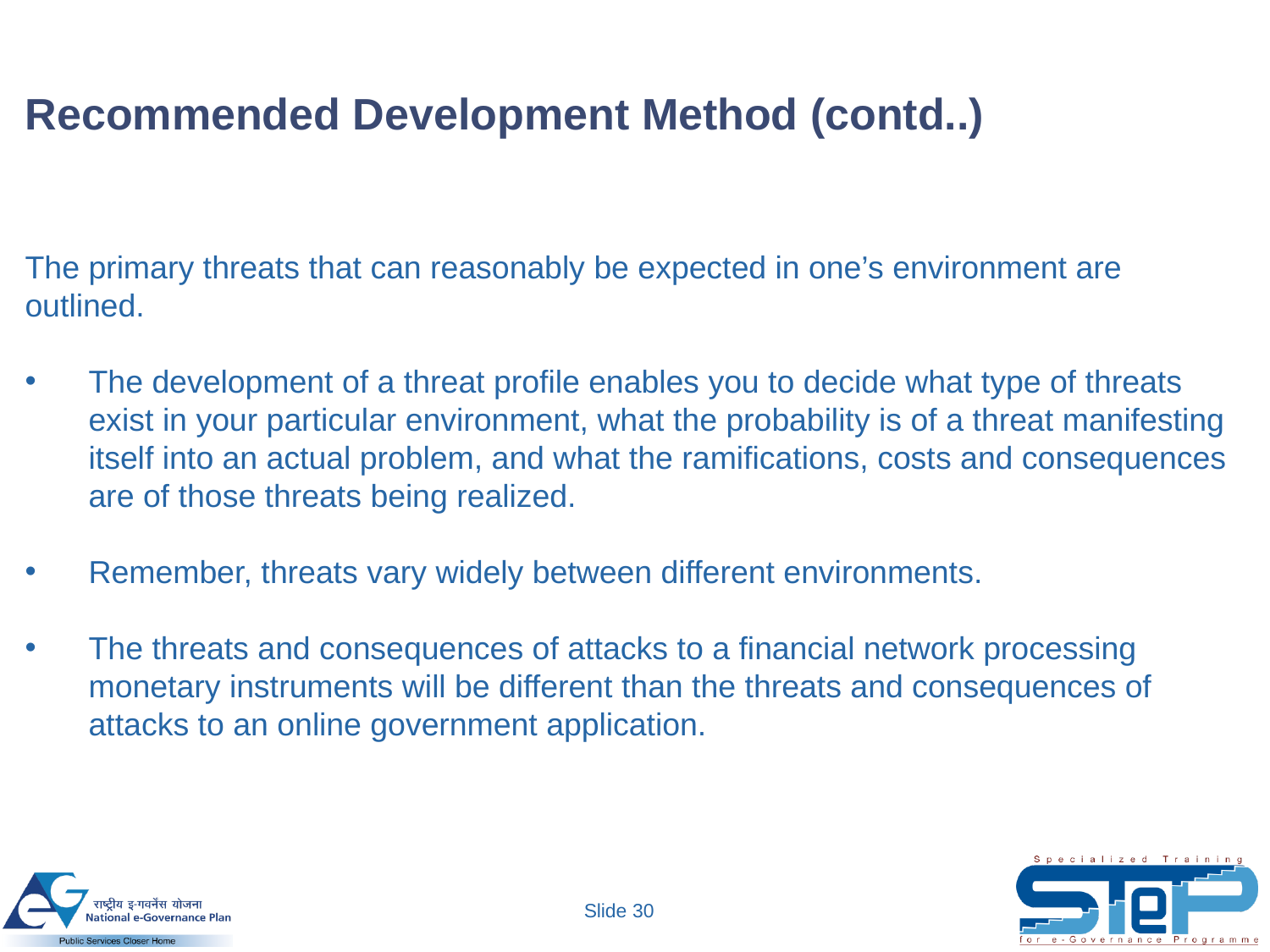

# Recommended Development Method (contd..)
The primary threats that can reasonably be expected in one’s environment are outlined.

The development of a threat profile enables you to decide what type of threats exist in your particular environment, what the probability is of a threat manifesting itself into an actual problem, and what the ramifications, costs and consequences are of those threats being realized.

Remember, threats vary widely between different environments.

The threats and consequences of attacks to a financial network processing monetary instruments will be different than the threats and consequences of attacks to an online government application.